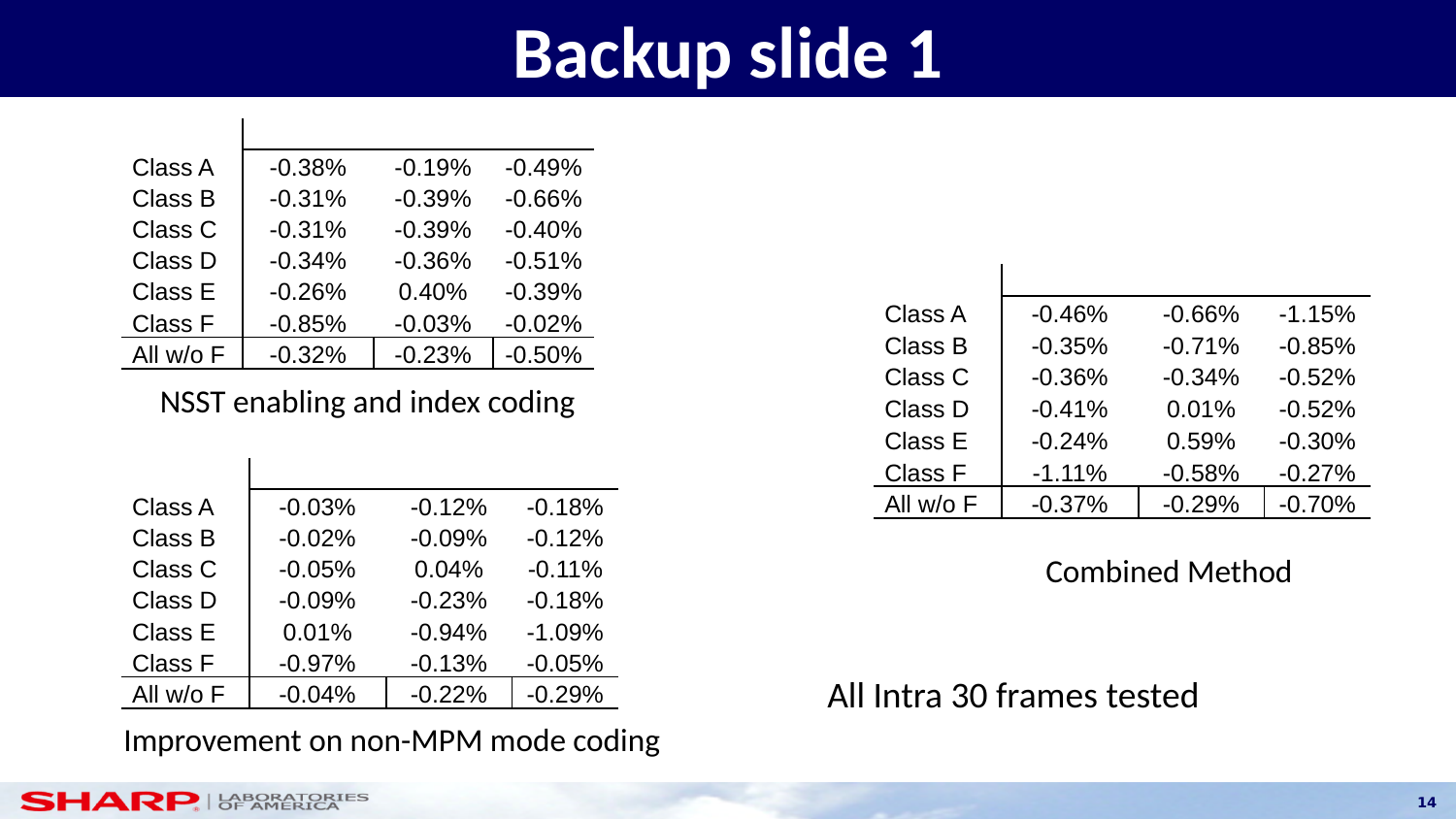

Backup slide 1
|  |  |  |  |
| --- | --- | --- | --- |
| Class A | -0.38% | -0.19% | -0.49% |
| Class B | -0.31% | -0.39% | -0.66% |
| Class C | -0.31% | -0.39% | -0.40% |
| Class D | -0.34% | -0.36% | -0.51% |
| Class E | -0.26% | 0.40% | -0.39% |
| Class F | -0.85% | -0.03% | -0.02% |
| All w/o F | -0.32% | -0.23% | -0.50% |
|  |  |  |  |
| --- | --- | --- | --- |
| Class A | -0.46% | -0.66% | -1.15% |
| Class B | -0.35% | -0.71% | -0.85% |
| Class C | -0.36% | -0.34% | -0.52% |
| Class D | -0.41% | 0.01% | -0.52% |
| Class E | -0.24% | 0.59% | -0.30% |
| Class F | -1.11% | -0.58% | -0.27% |
| All w/o F | -0.37% | -0.29% | -0.70% |
NSST enabling and index coding
|  |  |  |  |
| --- | --- | --- | --- |
| Class A | -0.03% | -0.12% | -0.18% |
| Class B | -0.02% | -0.09% | -0.12% |
| Class C | -0.05% | 0.04% | -0.11% |
| Class D | -0.09% | -0.23% | -0.18% |
| Class E | 0.01% | -0.94% | -1.09% |
| Class F | -0.97% | -0.13% | -0.05% |
| All w/o F | -0.04% | -0.22% | -0.29% |
Combined Method
All Intra 30 frames tested
Improvement on non-MPM mode coding